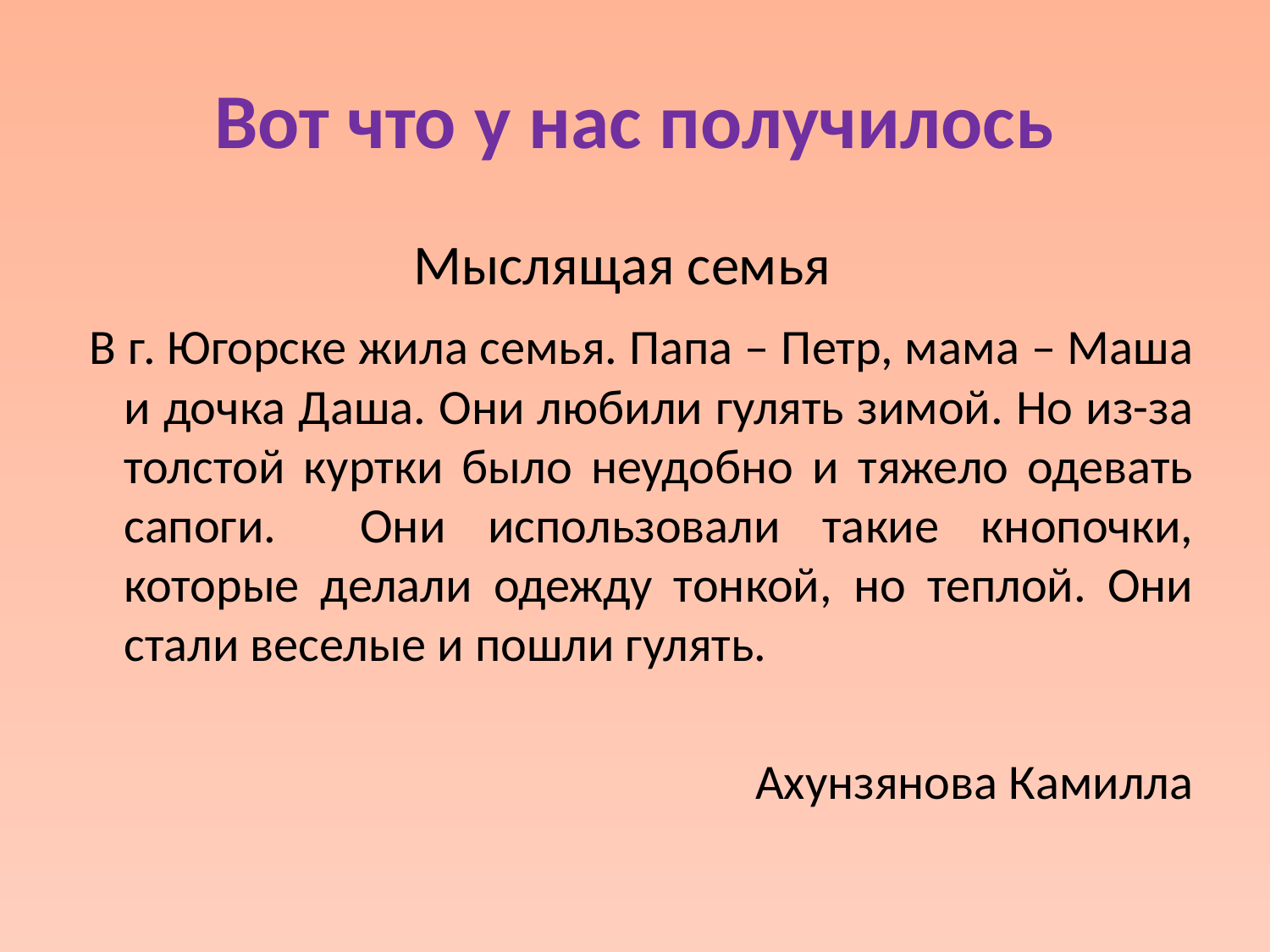

# Вот что у нас получилось
Мыслящая семья
 В г. Югорске жила семья. Папа – Петр, мама – Маша и дочка Даша. Они любили гулять зимой. Но из-за толстой куртки было неудобно и тяжело одевать сапоги.  Они использовали такие кнопочки, которые делали одежду тонкой, но теплой. Они стали веселые и пошли гулять.

Ахунзянова Камилла